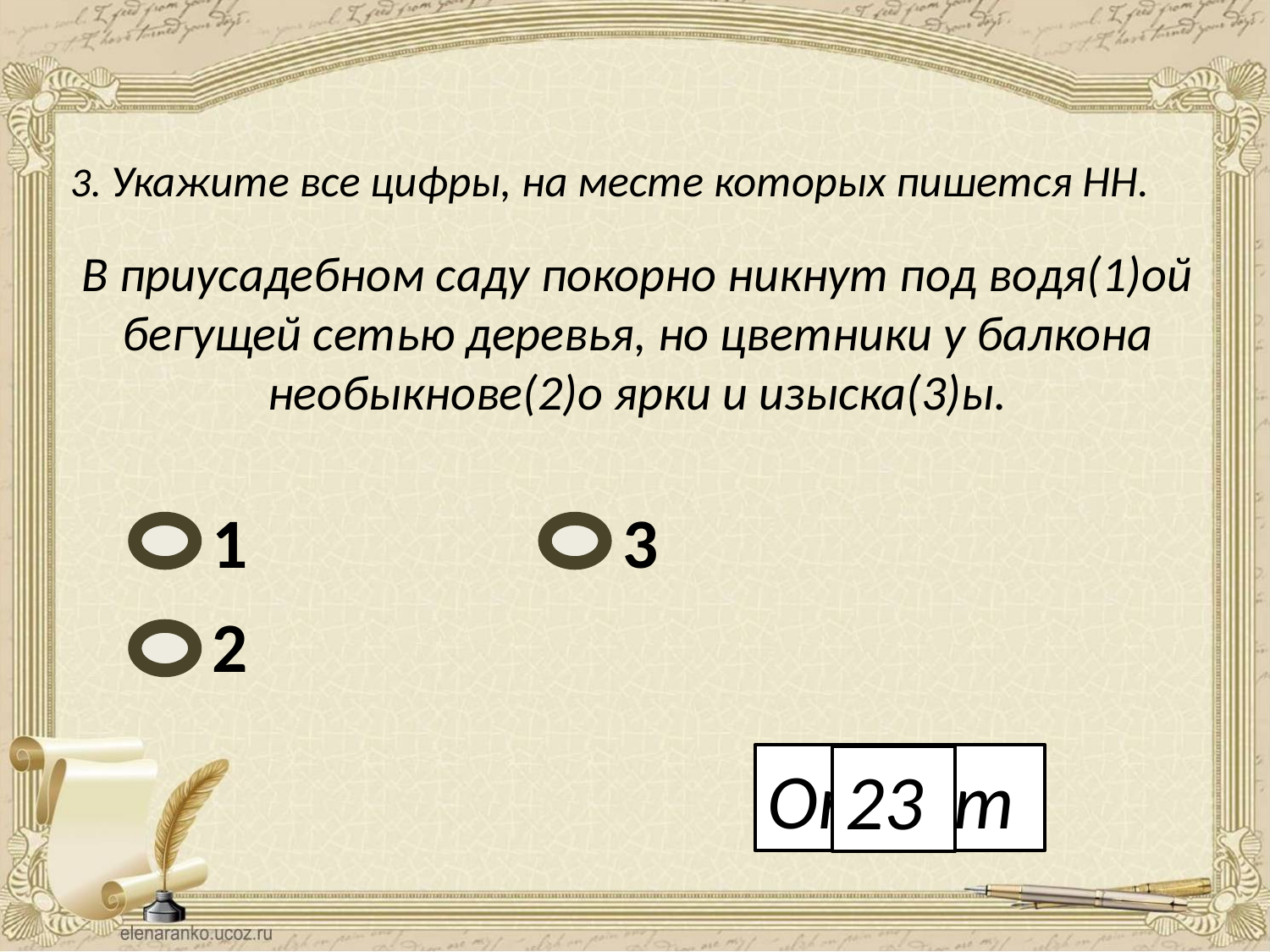

3. Укажите все цифры, на месте которых пишется НН.
В приусадебном саду покорно никнут под водя(1)ой бегущей сетью деревья, но цветники у балкона необыкнове(2)о ярки и изыска(3)ы.
1
3

2

Ответ
23